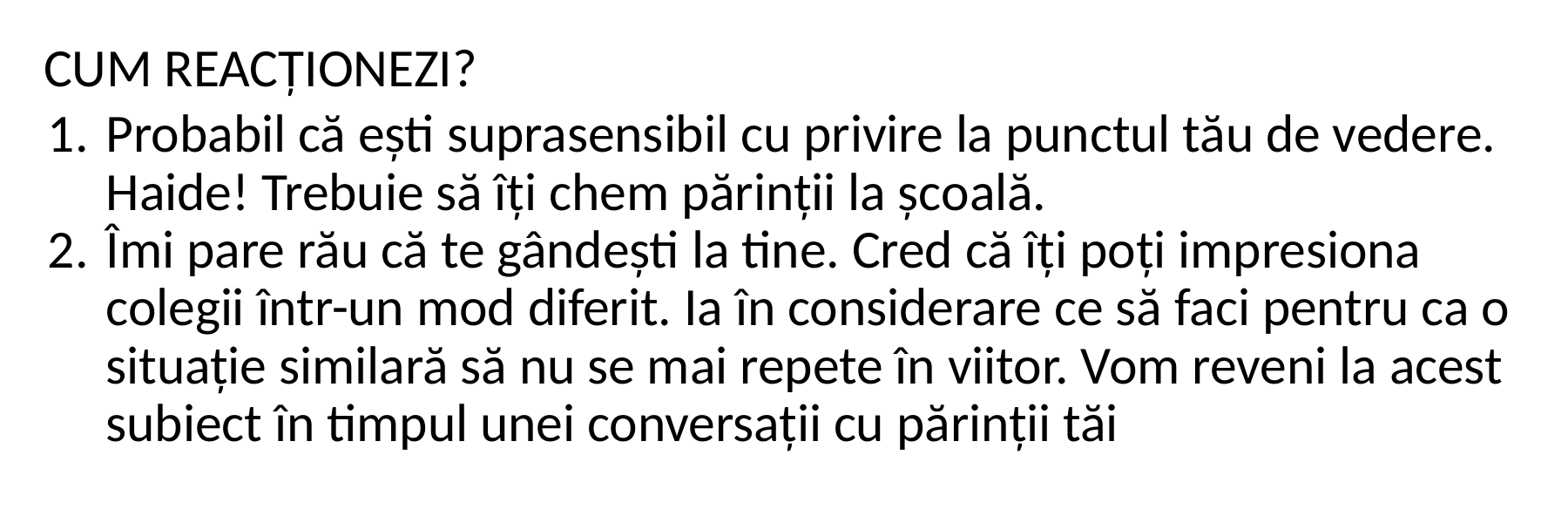

CUM REACȚIONEZI?
Probabil că ești suprasensibil cu privire la punctul tău de vedere. Haide! Trebuie să îți chem părinții la școală.
Îmi pare rău că te gândești la tine. Cred că îți poți impresiona colegii într-un mod diferit. Ia în considerare ce să faci pentru ca o situație similară să nu se mai repete în viitor. Vom reveni la acest subiect în timpul unei conversații cu părinții tăi